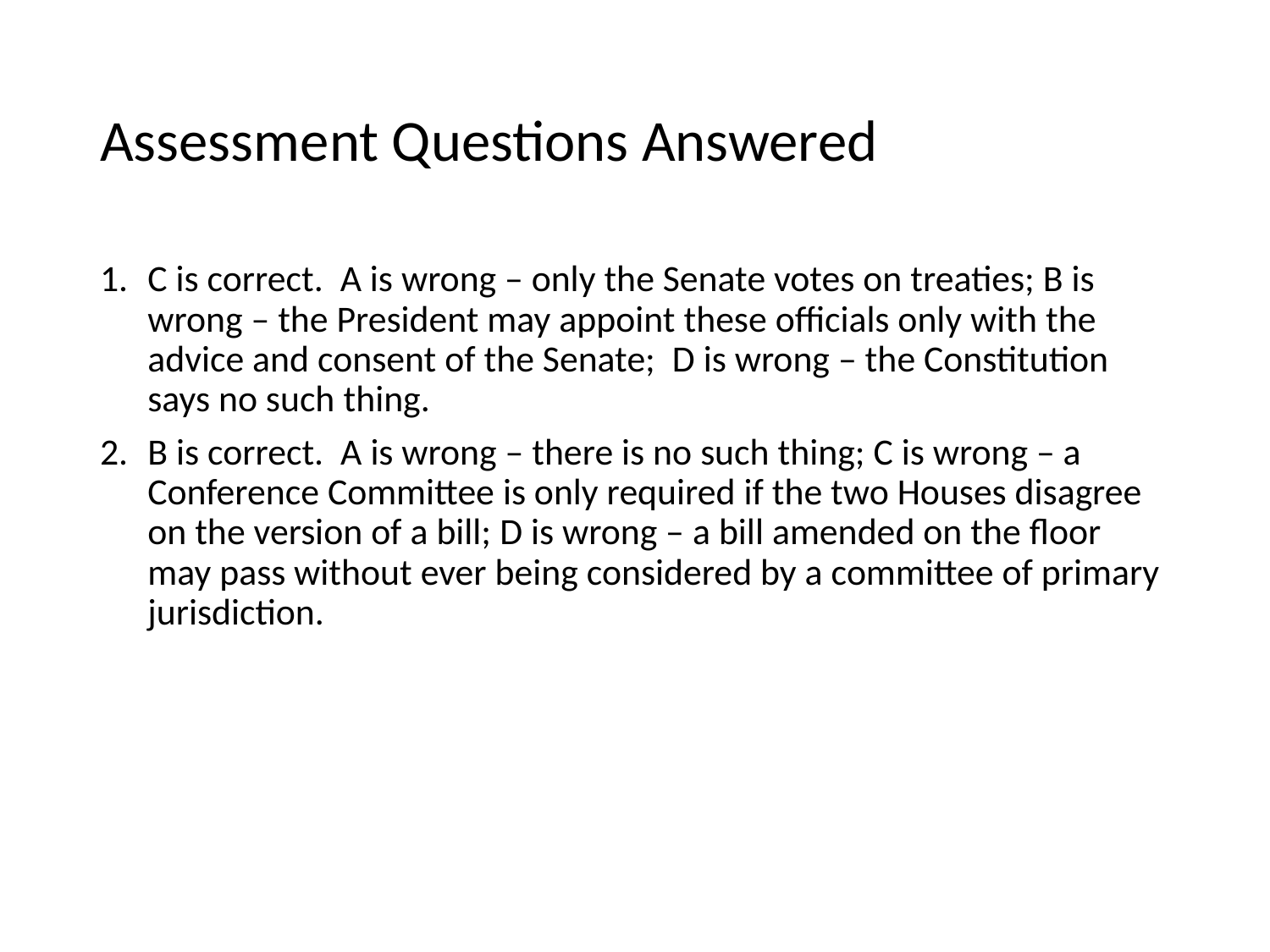

# Assessment Questions Answered
C is correct.  A is wrong – only the Senate votes on treaties; B is wrong – the President may appoint these officials only with the advice and consent of the Senate;  D is wrong – the Constitution says no such thing.
B is correct.  A is wrong – there is no such thing; C is wrong – a Conference Committee is only required if the two Houses disagree on the version of a bill; D is wrong – a bill amended on the floor may pass without ever being considered by a committee of primary jurisdiction.